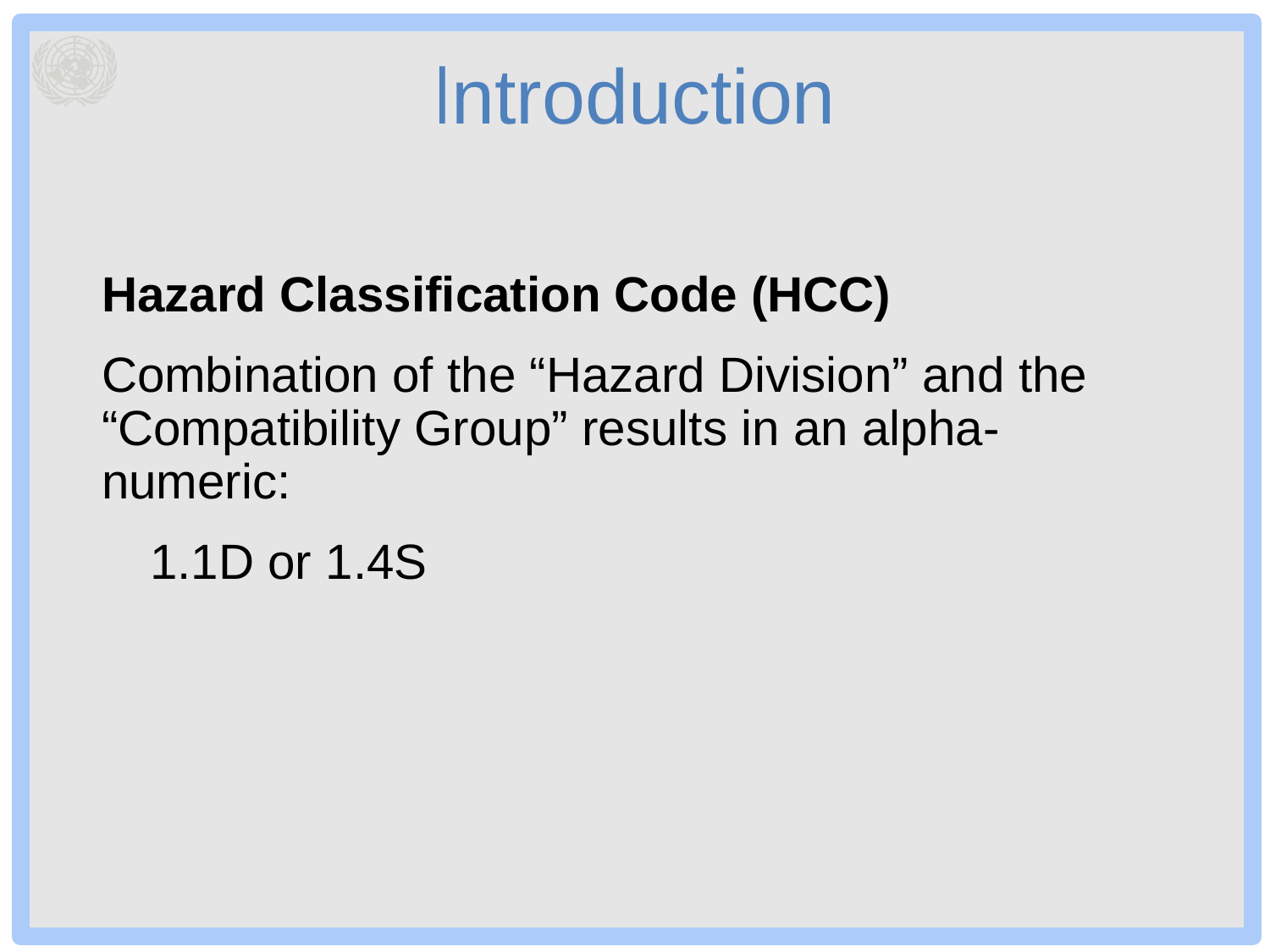

# Introduction
Hazard Classification Code (HCC)
Combination of the “Hazard Division” and the “Compatibility Group” results in an alpha-numeric:
1.1D or 1.4S